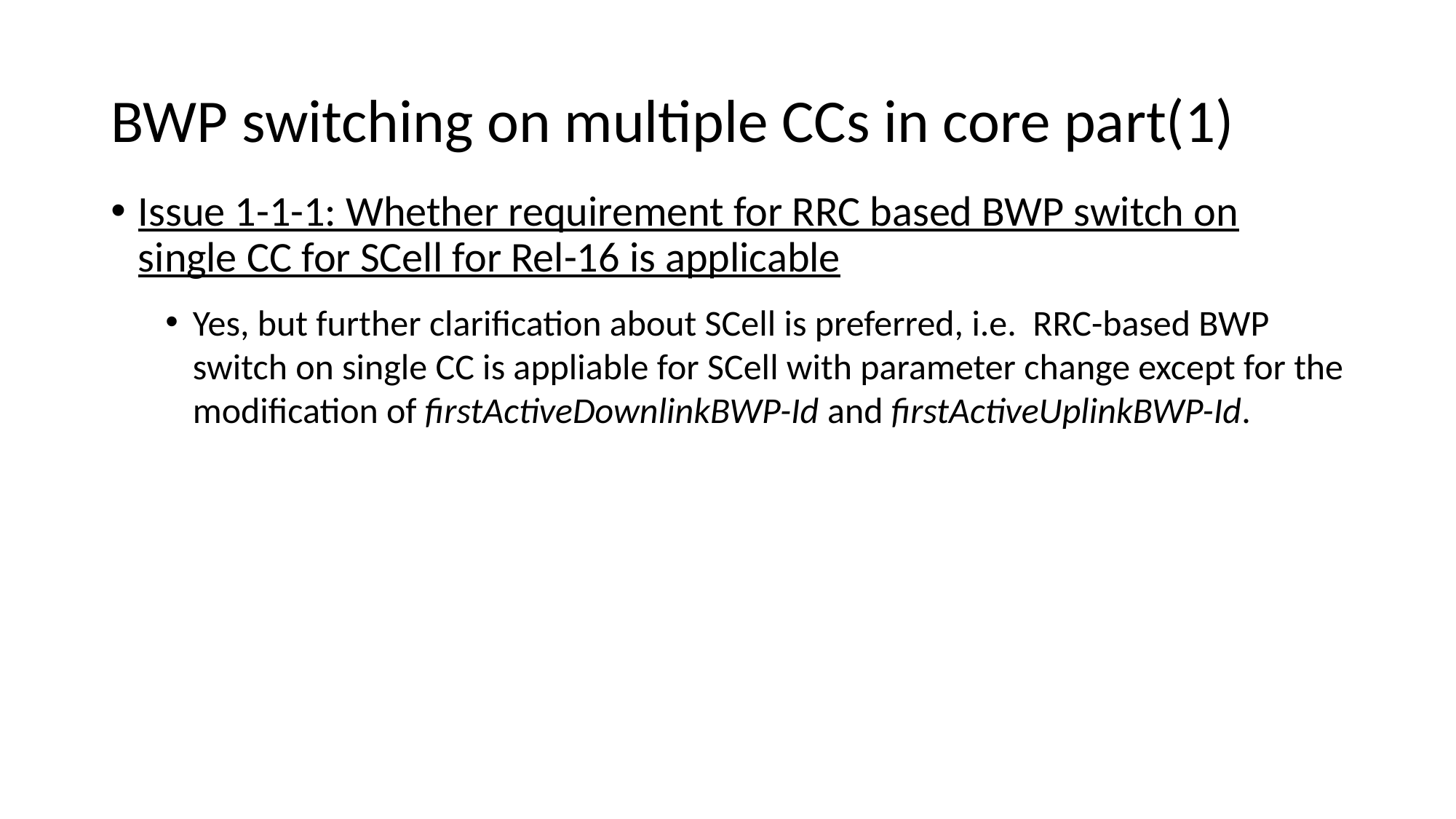

# BWP switching on multiple CCs in core part(1)
Issue 1-1-1: Whether requirement for RRC based BWP switch on single CC for SCell for Rel-16 is applicable
Yes, but further clarification about SCell is preferred, i.e.  RRC-based BWP switch on single CC is appliable for SCell with parameter change except for the modification of firstActiveDownlinkBWP-Id and firstActiveUplinkBWP-Id.